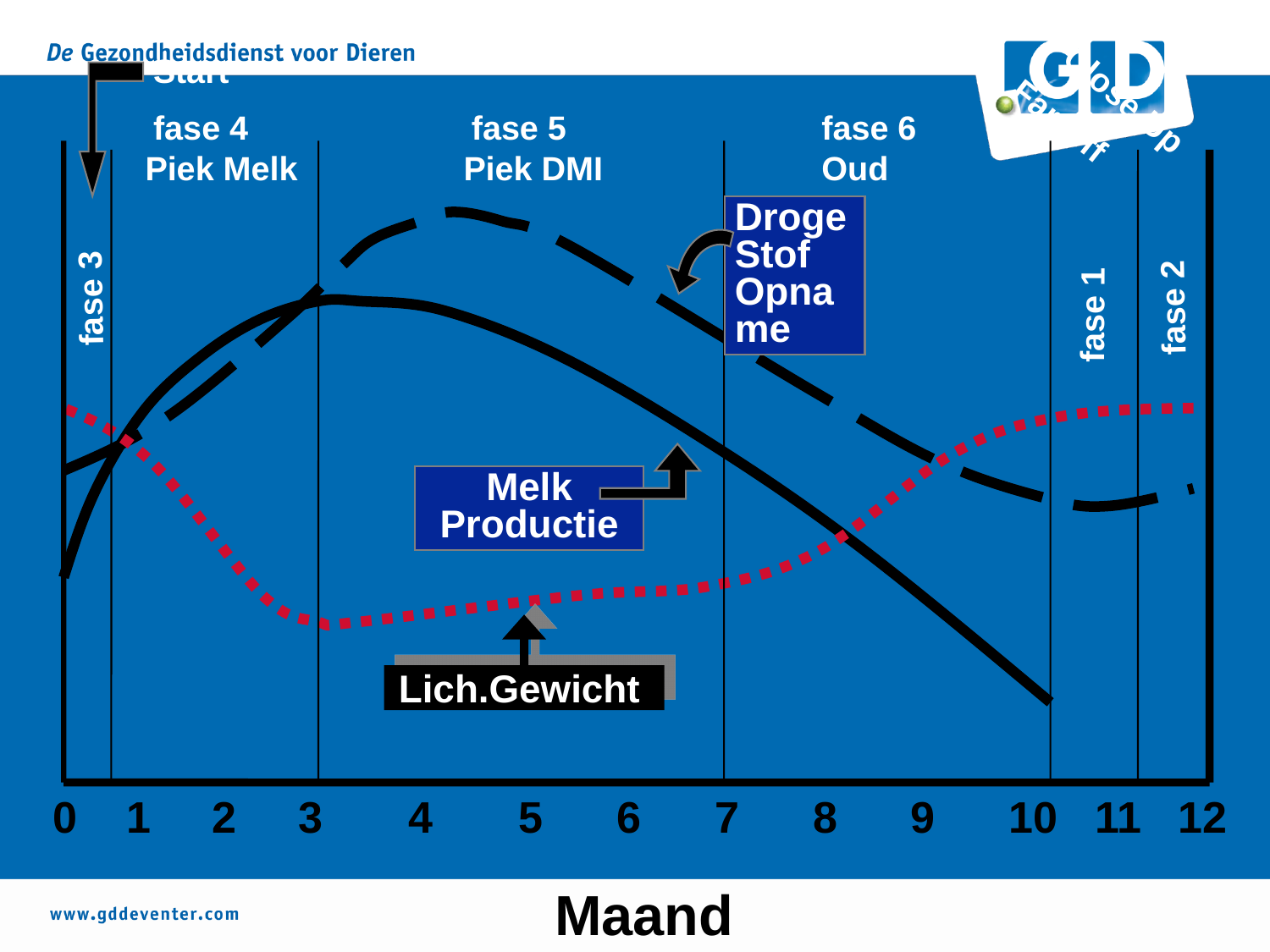

Start

Close Up
Far Off
fase 4
fase 5
fase 6

Piek Melk
Piek DMI
Oud

Droge Stof Opname

fase 3
fase 2
fase 1

Melk Productie

Lich.Gewicht

0    1     2     3       4       5      6      7      8      9      10   11   12
Maand